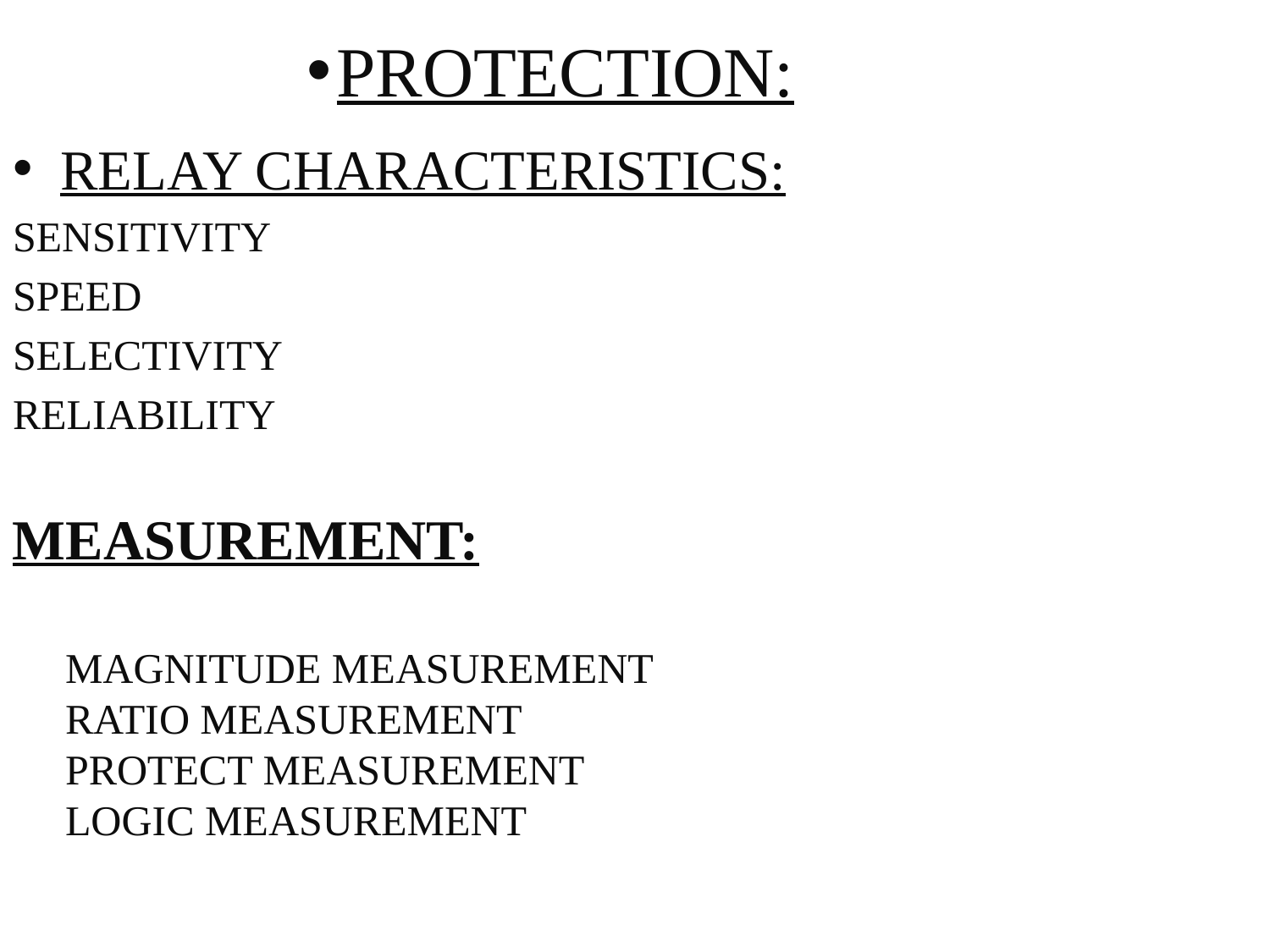

# PROTECTION:
RELAY CHARACTERISTICS:
SENSITIVITY
SPEED
SELECTIVITY
RELIABILITY

MEASUREMENT:
MAGNITUDE MEASUREMENT
RATIO MEASUREMENT
PROTECT MEASUREMENT
LOGIC MEASUREMENT